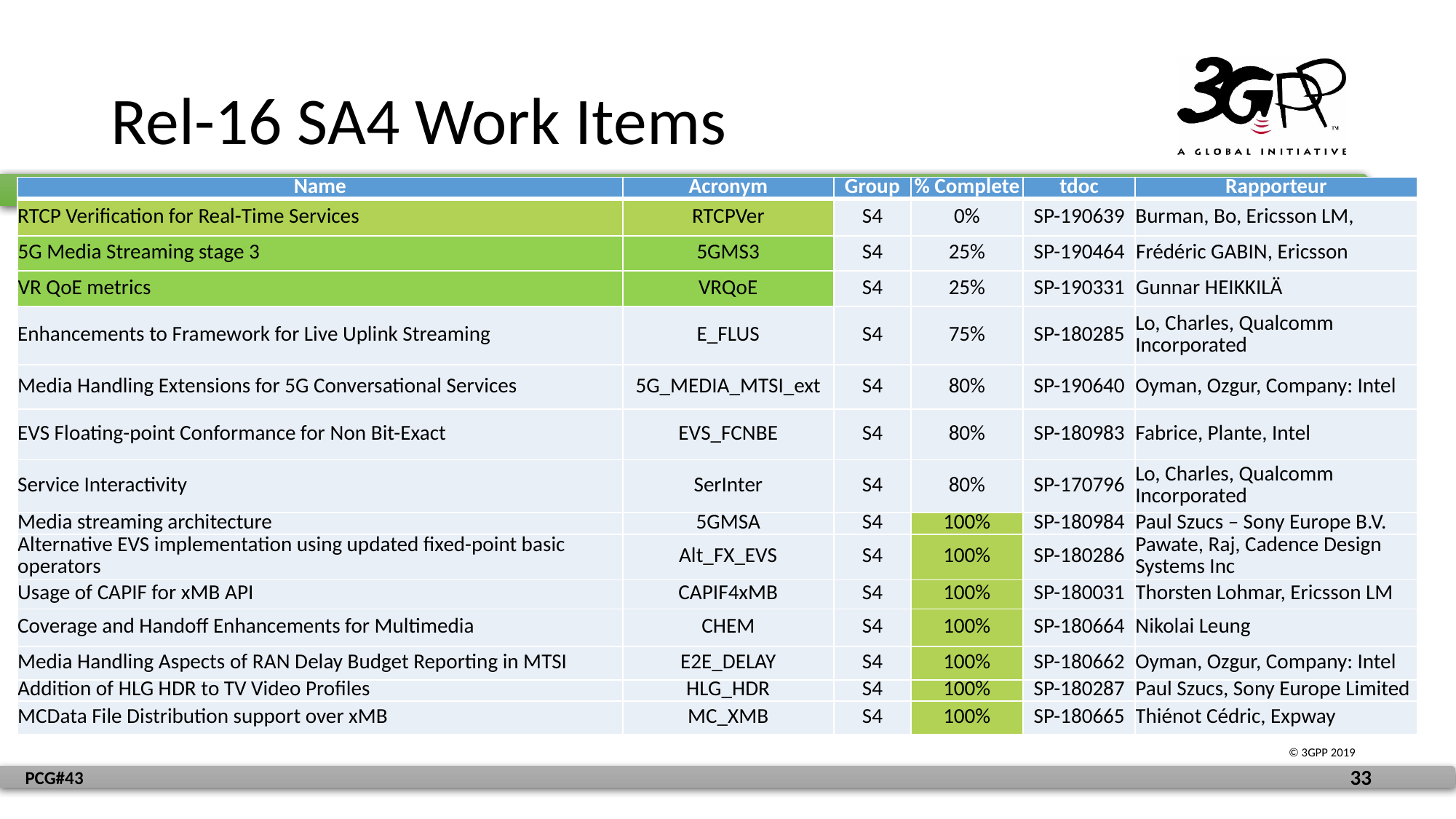

# Rel-16 SA4 Work Items
| Name | Acronym | Group | % Complete | tdoc | Rapporteur |
| --- | --- | --- | --- | --- | --- |
| RTCP Verification for Real-Time Services | RTCPVer | S4 | 0% | SP-190639 | Burman, Bo, Ericsson LM, |
| 5G Media Streaming stage 3 | 5GMS3 | S4 | 25% | SP-190464 | Frédéric GABIN, Ericsson |
| VR QoE metrics | VRQoE | S4 | 25% | SP-190331 | Gunnar HEIKKILÄ |
| Enhancements to Framework for Live Uplink Streaming | E\_FLUS | S4 | 75% | SP-180285 | Lo, Charles, Qualcomm Incorporated |
| Media Handling Extensions for 5G Conversational Services | 5G\_MEDIA\_MTSI\_ext | S4 | 80% | SP-190640 | Oyman, Ozgur, Company: Intel |
| EVS Floating-point Conformance for Non Bit-Exact | EVS\_FCNBE | S4 | 80% | SP-180983 | Fabrice, Plante, Intel |
| Service Interactivity | SerInter | S4 | 80% | SP-170796 | Lo, Charles, Qualcomm Incorporated |
| Media streaming architecture | 5GMSA | S4 | 100% | SP-180984 | Paul Szucs – Sony Europe B.V. |
| Alternative EVS implementation using updated fixed-point basic operators | Alt\_FX\_EVS | S4 | 100% | SP-180286 | Pawate, Raj, Cadence Design Systems Inc |
| Usage of CAPIF for xMB API | CAPIF4xMB | S4 | 100% | SP-180031 | Thorsten Lohmar, Ericsson LM |
| Coverage and Handoff Enhancements for Multimedia | CHEM | S4 | 100% | SP-180664 | Nikolai Leung |
| Media Handling Aspects of RAN Delay Budget Reporting in MTSI | E2E\_DELAY | S4 | 100% | SP-180662 | Oyman, Ozgur, Company: Intel |
| Addition of HLG HDR to TV Video Profiles | HLG\_HDR | S4 | 100% | SP-180287 | Paul Szucs, Sony Europe Limited |
| MCData File Distribution support over xMB | MC\_XMB | S4 | 100% | SP-180665 | Thiénot Cédric, Expway |